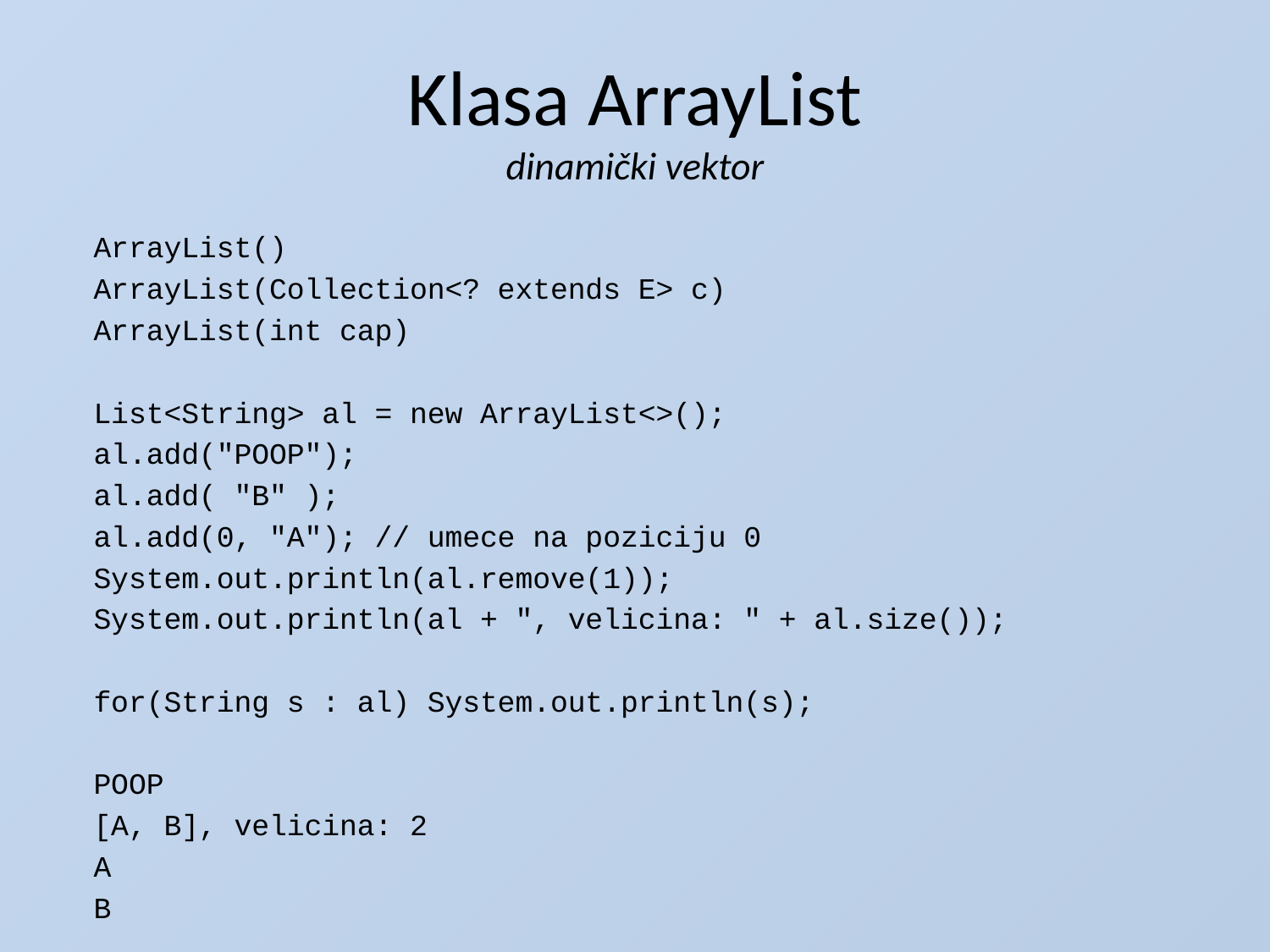

# Klasa ArrayList dinamički vektor
 ArrayList()
 ArrayList(Collection<? extends E> c)
 ArrayList(int cap)

 List<String> al = new ArrayList<>();
 al.add("POOP");
 al.add( "B" );
 al.add(0, "A"); // umece na poziciju 0
 System.out.println(al.remove(1));
 System.out.println(al + ", velicina: " + al.size());

 for(String s : al) System.out.println(s);

 POOP
 [A, B], velicina: 2
 A
 B